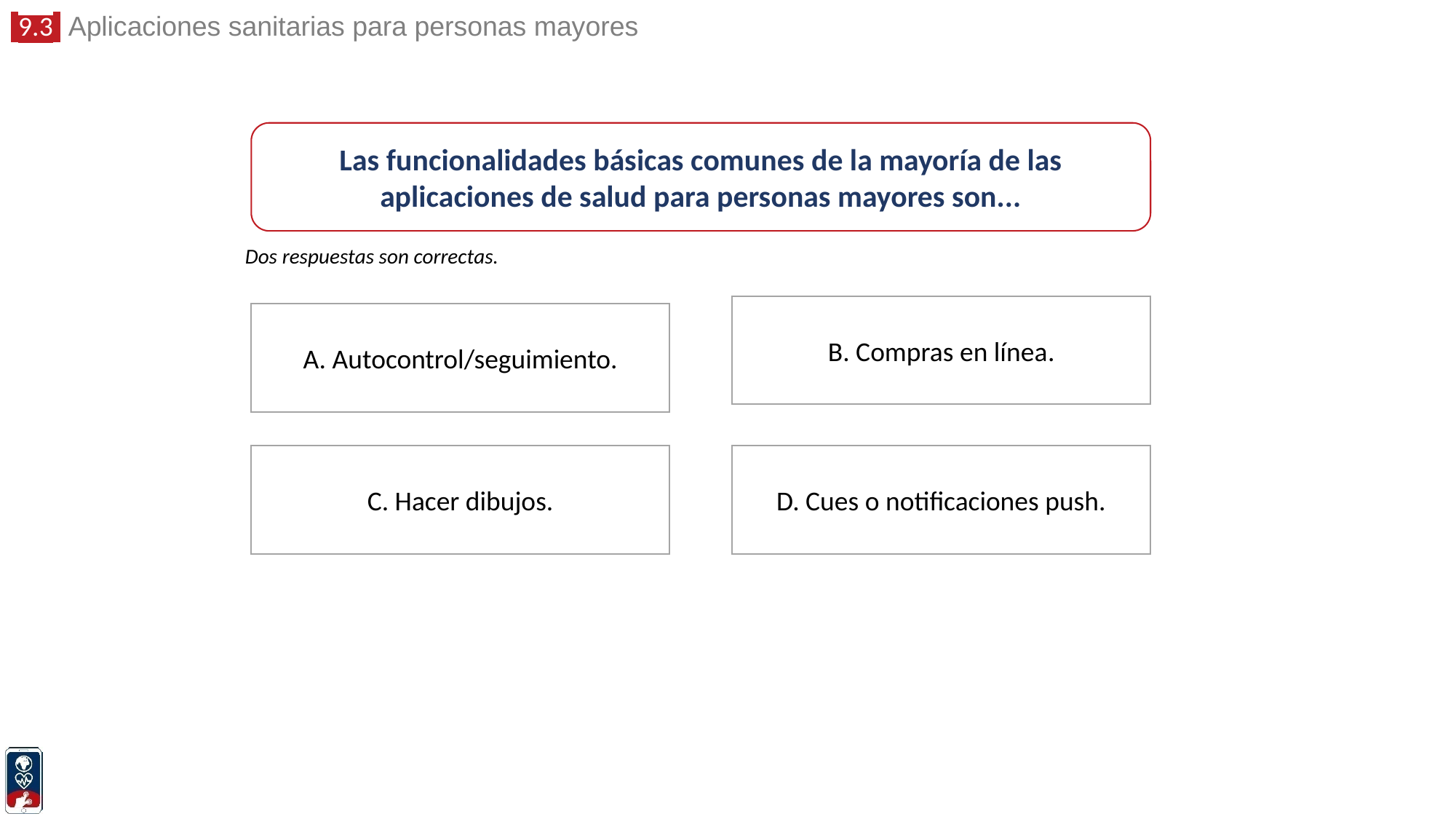

Las funcionalidades básicas comunes de la mayoría de las aplicaciones de salud para personas mayores son...
Dos respuestas son correctas.
B. Compras en línea.
A. Autocontrol/seguimiento.
C. Hacer dibujos.
D. Cues o notificaciones push.